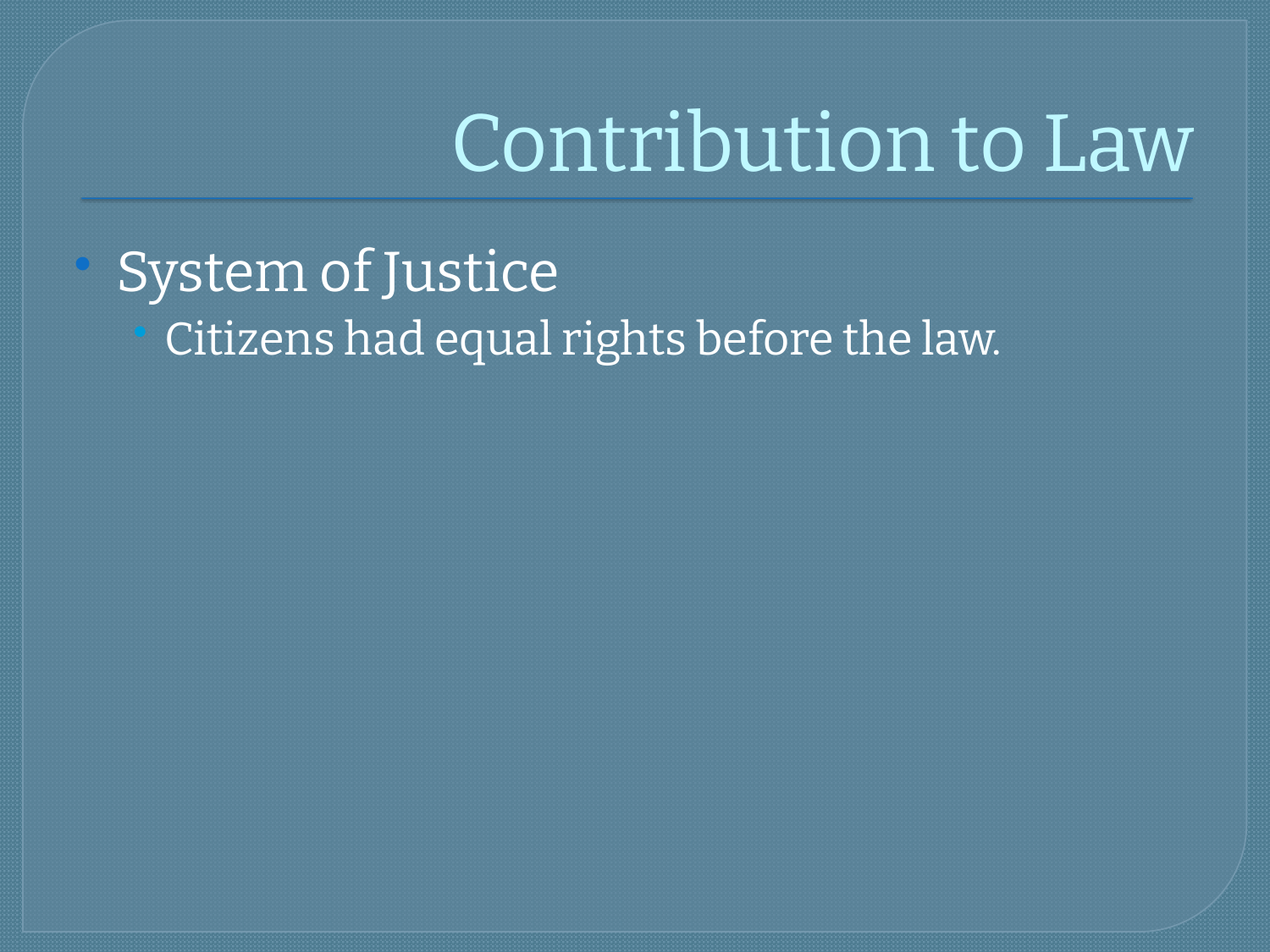

# Contribution to Law
System of Justice
Citizens had equal rights before the law.